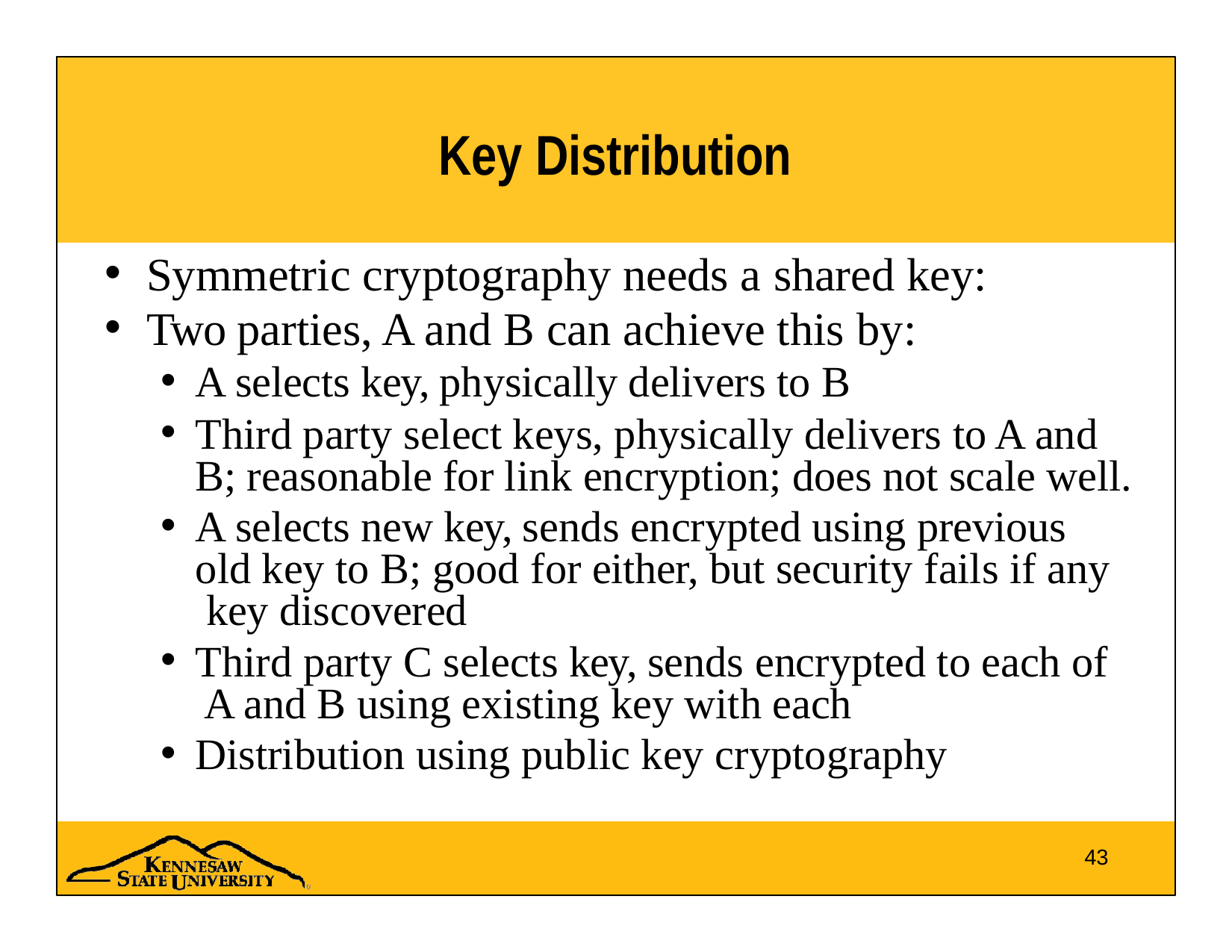

# Key Distribution
Symmetric cryptography needs a shared key:
Two parties, A and B can achieve this by:
A selects key, physically delivers to B
Third party select keys, physically delivers to A and  B; reasonable for link encryption; does not scale well.
A selects new key, sends encrypted using previous  old key to B; good for either, but security fails if any  key discovered
Third party C selects key, sends encrypted to each of  A and B using existing key with each
Distribution using public key cryptography

43